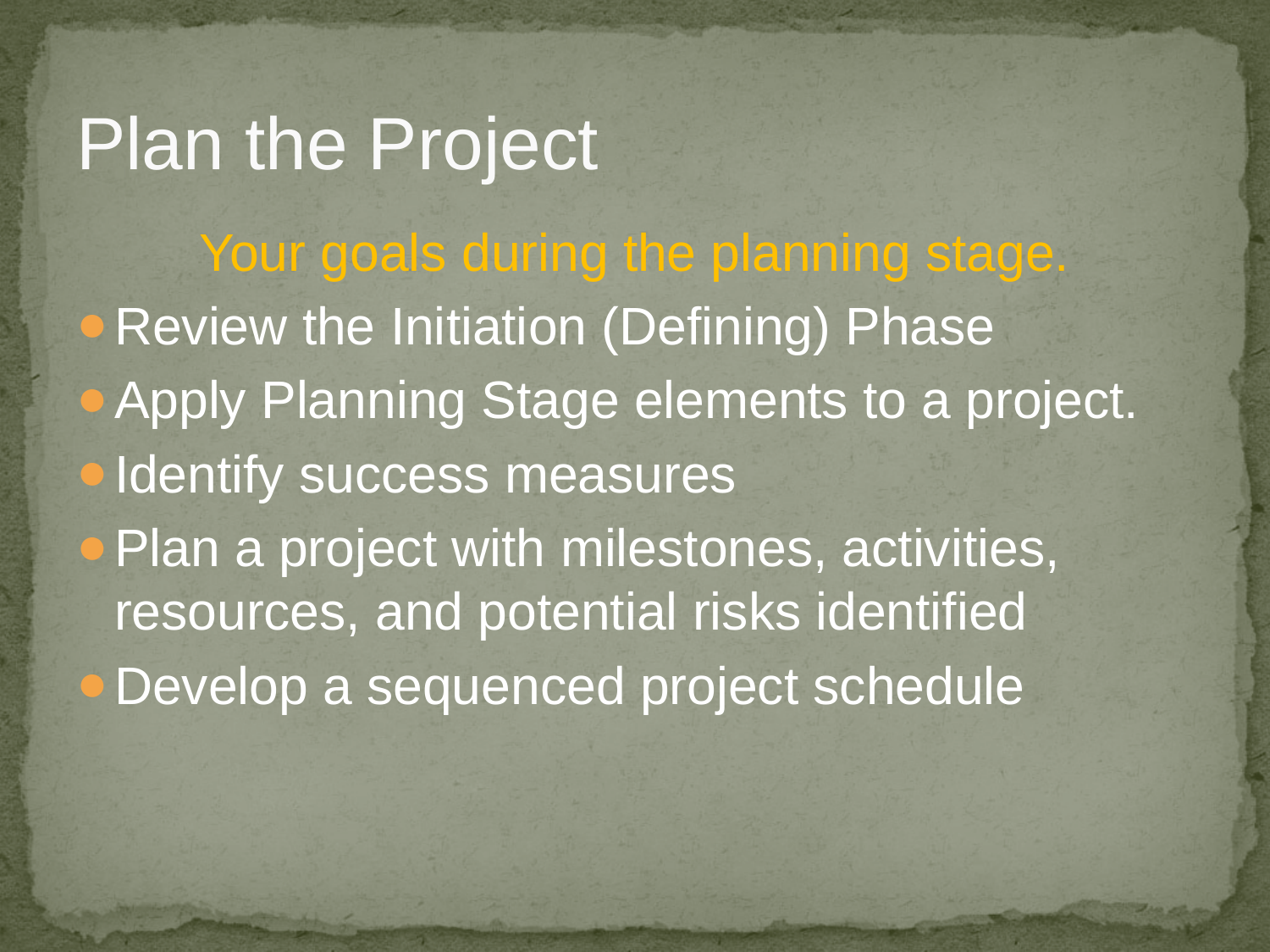

# Plan the Project
Your goals during the planning stage.
Review the Initiation (Defining) Phase
Apply Planning Stage elements to a project.
Identify success measures
Plan a project with milestones, activities, resources, and potential risks identified
Develop a sequenced project schedule